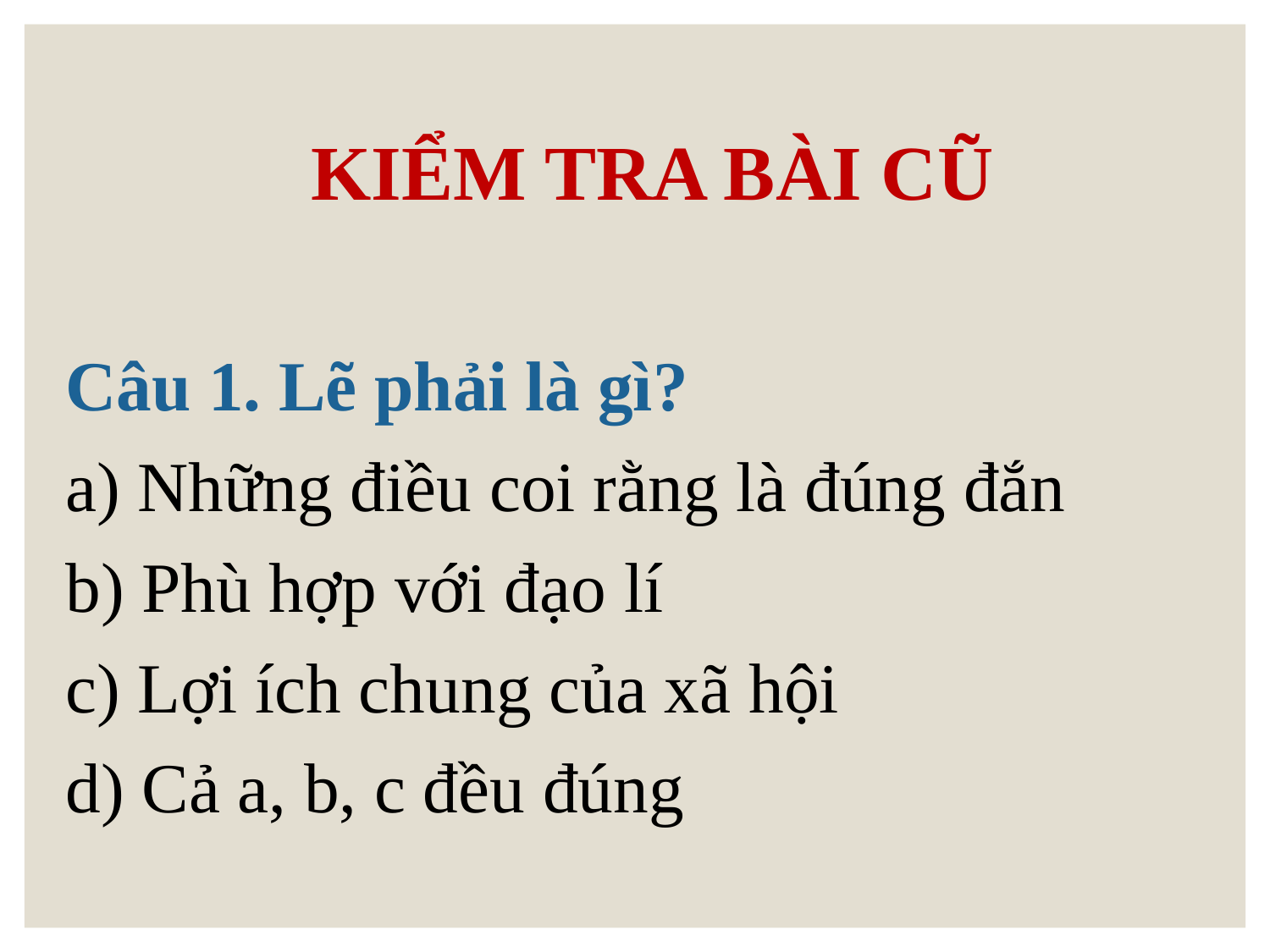

KIỂM TRA BÀI CŨ

Câu 1. Lẽ phải là gì?
a) Những điều coi rằng là đúng đắn
b) Phù hợp với đạo lí
c) Lợi ích chung của xã hội
d) Cả a, b, c đều đúng